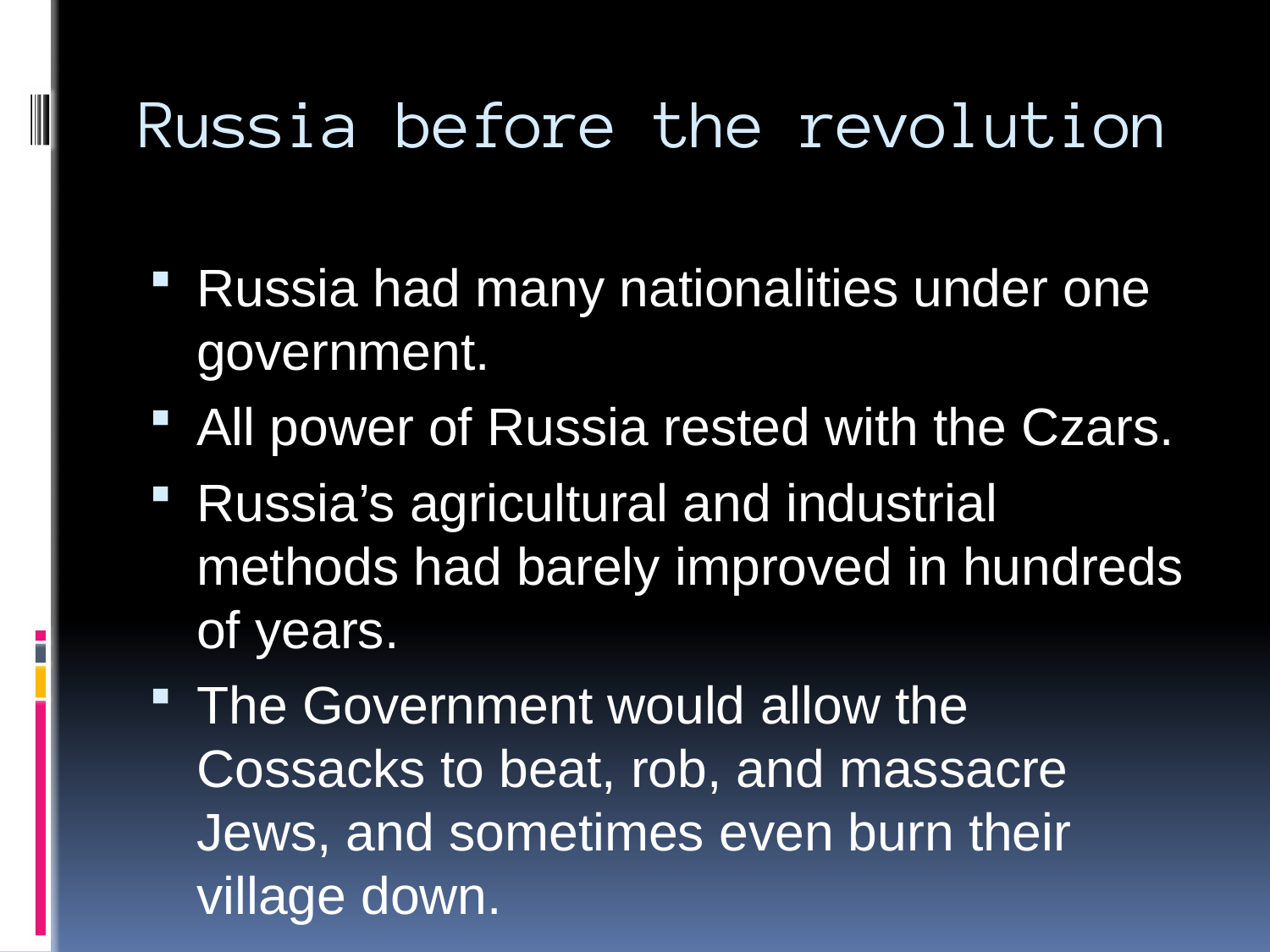

# Russia before the revolution
Russia had many nationalities under one government.
All power of Russia rested with the Czars.
Russia’s agricultural and industrial methods had barely improved in hundreds of years.
The Government would allow the Cossacks to beat, rob, and massacre Jews, and sometimes even burn their village down.